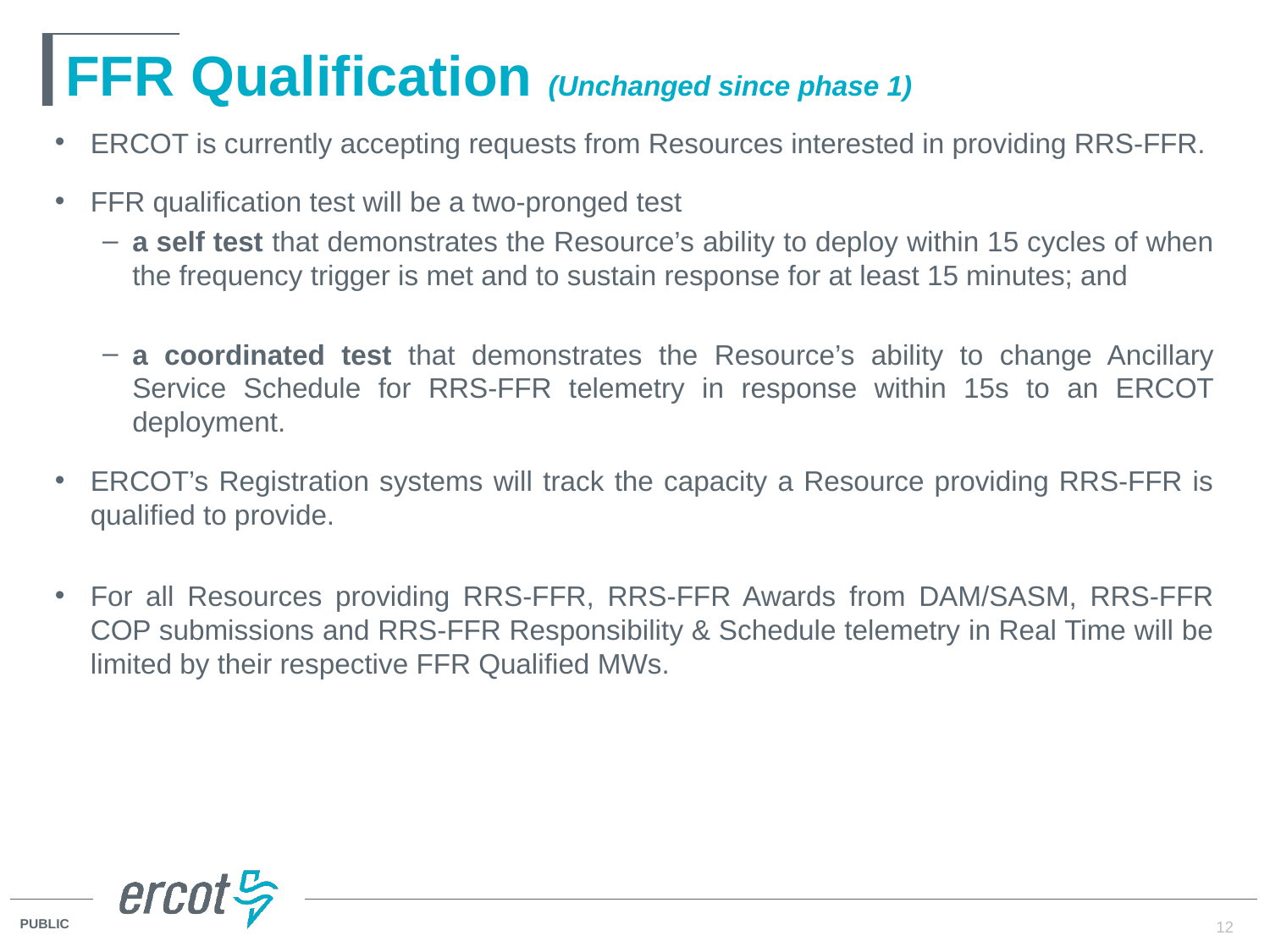

# FFR Qualification (Unchanged since phase 1)
ERCOT is currently accepting requests from Resources interested in providing RRS-FFR.

FFR qualification test will be a two-pronged test
a self test that demonstrates the Resource’s ability to deploy within 15 cycles of when the frequency trigger is met and to sustain response for at least 15 minutes; and

a coordinated test that demonstrates the Resource’s ability to change Ancillary Service Schedule for RRS-FFR telemetry in response within 15s to an ERCOT deployment.

ERCOT’s Registration systems will track the capacity a Resource providing RRS-FFR is qualified to provide.

For all Resources providing RRS-FFR, RRS-FFR Awards from DAM/SASM, RRS-FFR COP submissions and RRS-FFR Responsibility & Schedule telemetry in Real Time will be limited by their respective FFR Qualified MWs.
12